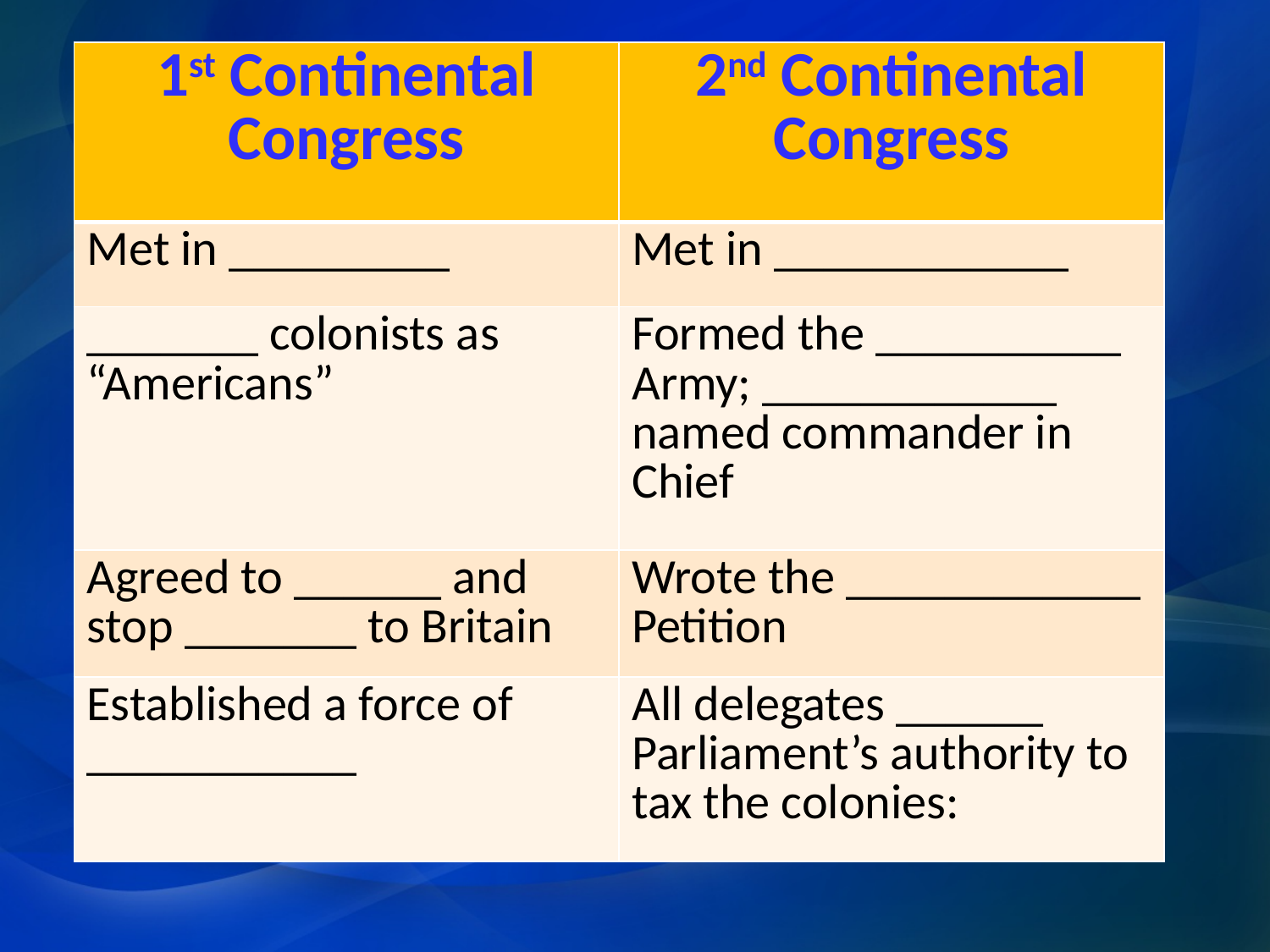

| 1st Continental Congress | 2nd Continental Congress |
| --- | --- |
| Met in \_\_\_\_\_\_\_\_\_ | Met in \_\_\_\_\_\_\_\_\_\_\_\_ |
| \_\_\_\_\_\_\_ colonists as “Americans” | Formed the \_\_\_\_\_\_\_\_\_\_ Army; \_\_\_\_\_\_\_\_\_\_\_\_ named commander in Chief |
| Agreed to \_\_\_\_\_\_ and stop \_\_\_\_\_\_\_ to Britain | Wrote the \_\_\_\_\_\_\_\_\_\_\_\_ Petition |
| Established a force of \_\_\_\_\_\_\_\_\_\_\_ | All delegates \_\_\_\_\_\_ Parliament’s authority to tax the colonies: |